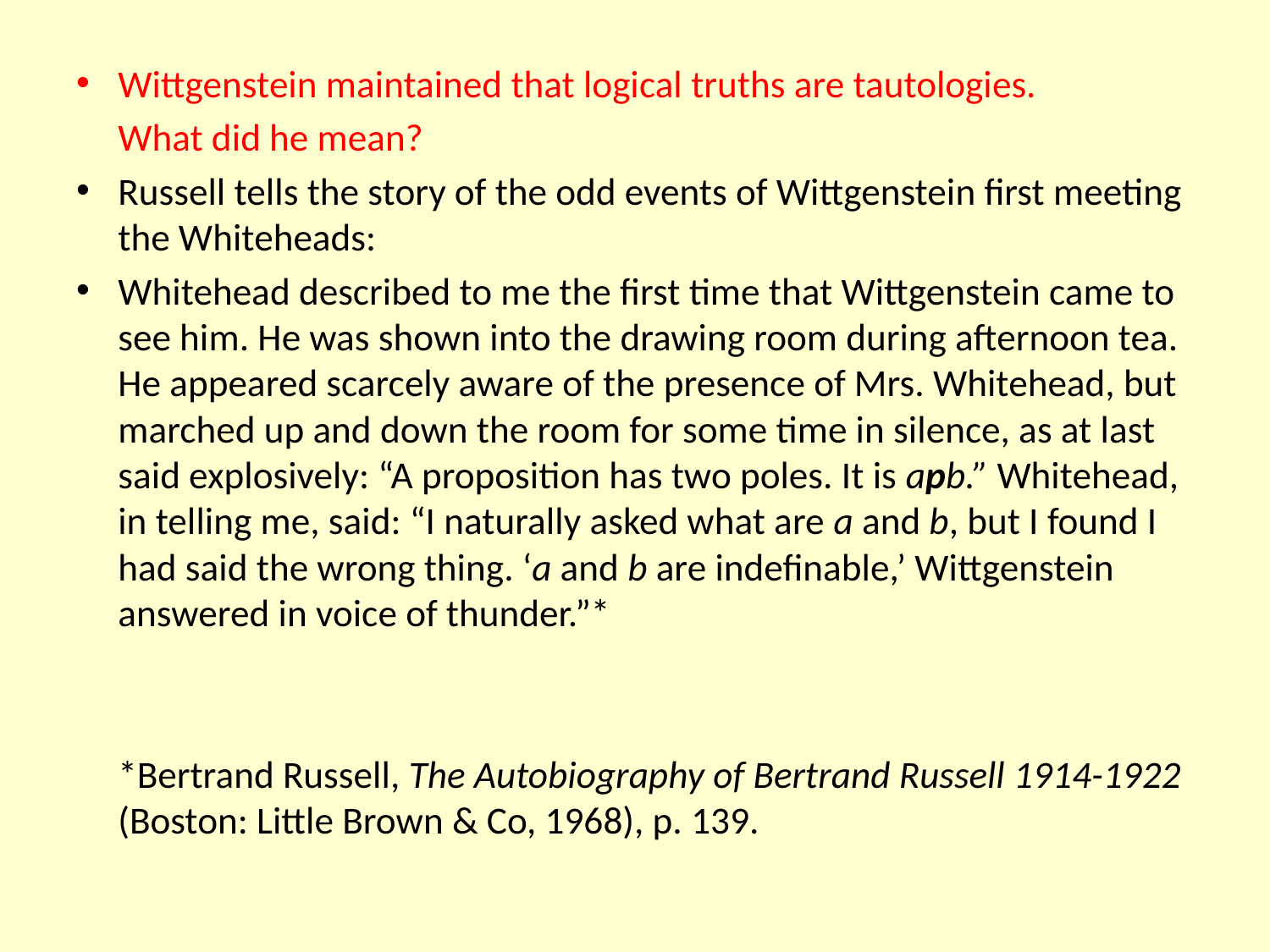

Wittgenstein maintained that logical truths are tautologies.
	What did he mean?
Russell tells the story of the odd events of Wittgenstein first meeting the Whiteheads:
Whitehead described to me the first time that Wittgenstein came to see him. He was shown into the drawing room during afternoon tea.  He appeared scarcely aware of the presence of Mrs. Whitehead, but marched up and down the room for some time in silence, as at last said explosively: “A proposition has two poles. It is apb.” Whitehead, in telling me, said: “I naturally asked what are a and b, but I found I had said the wrong thing. ‘a and b are indefinable,’ Wittgenstein answered in voice of thunder.”*

	*Bertrand Russell, The Autobiography of Bertrand Russell 1914-1922 (Boston: Little Brown & Co, 1968), p. 139.